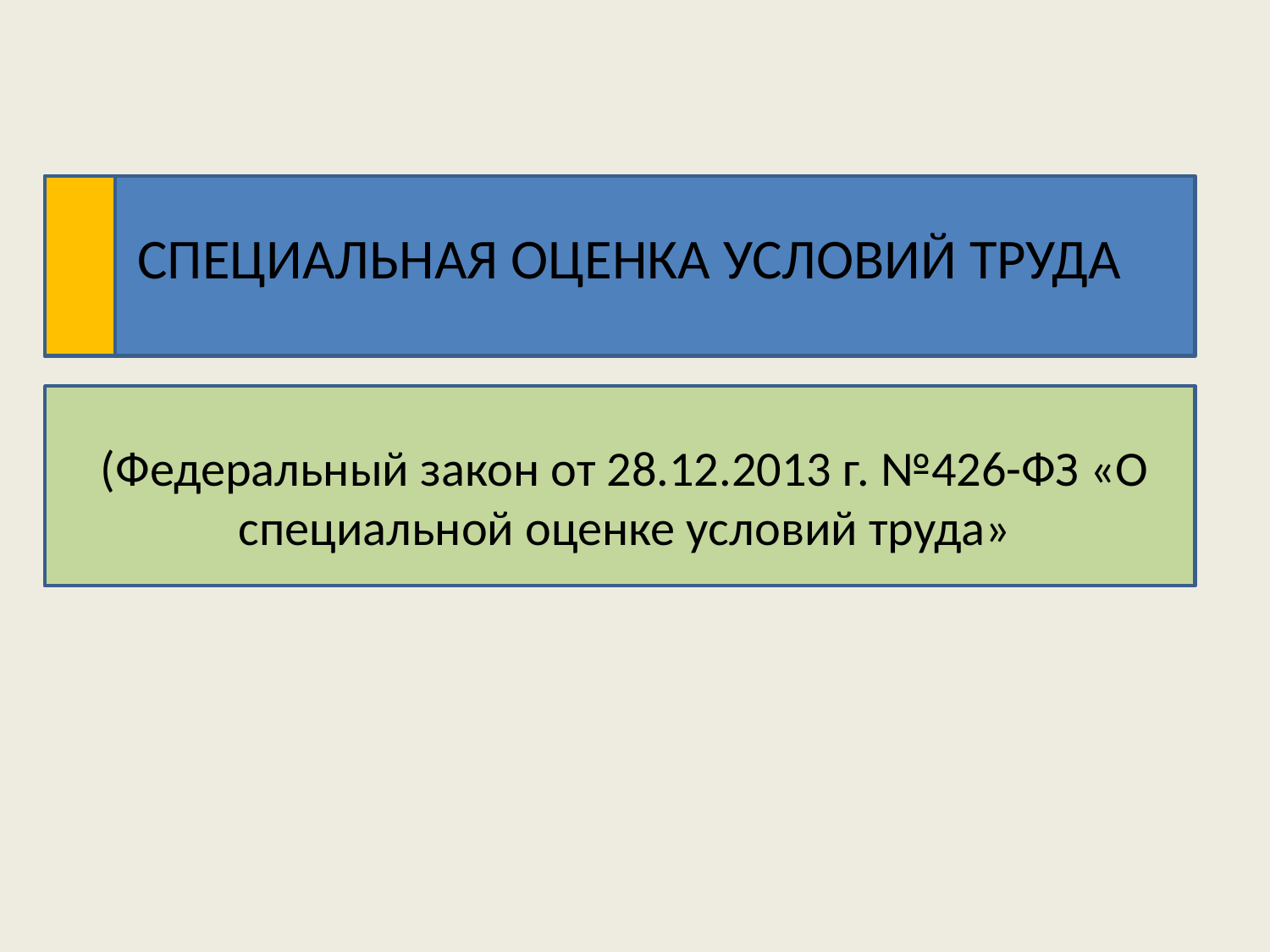

СПЕЦИАЛЬНАЯ ОЦЕНКА УСЛОВИЙ ТРУДА

# (Федеральный закон от 28.12.2013 г. №426-ФЗ «О специальной оценке условий труда»